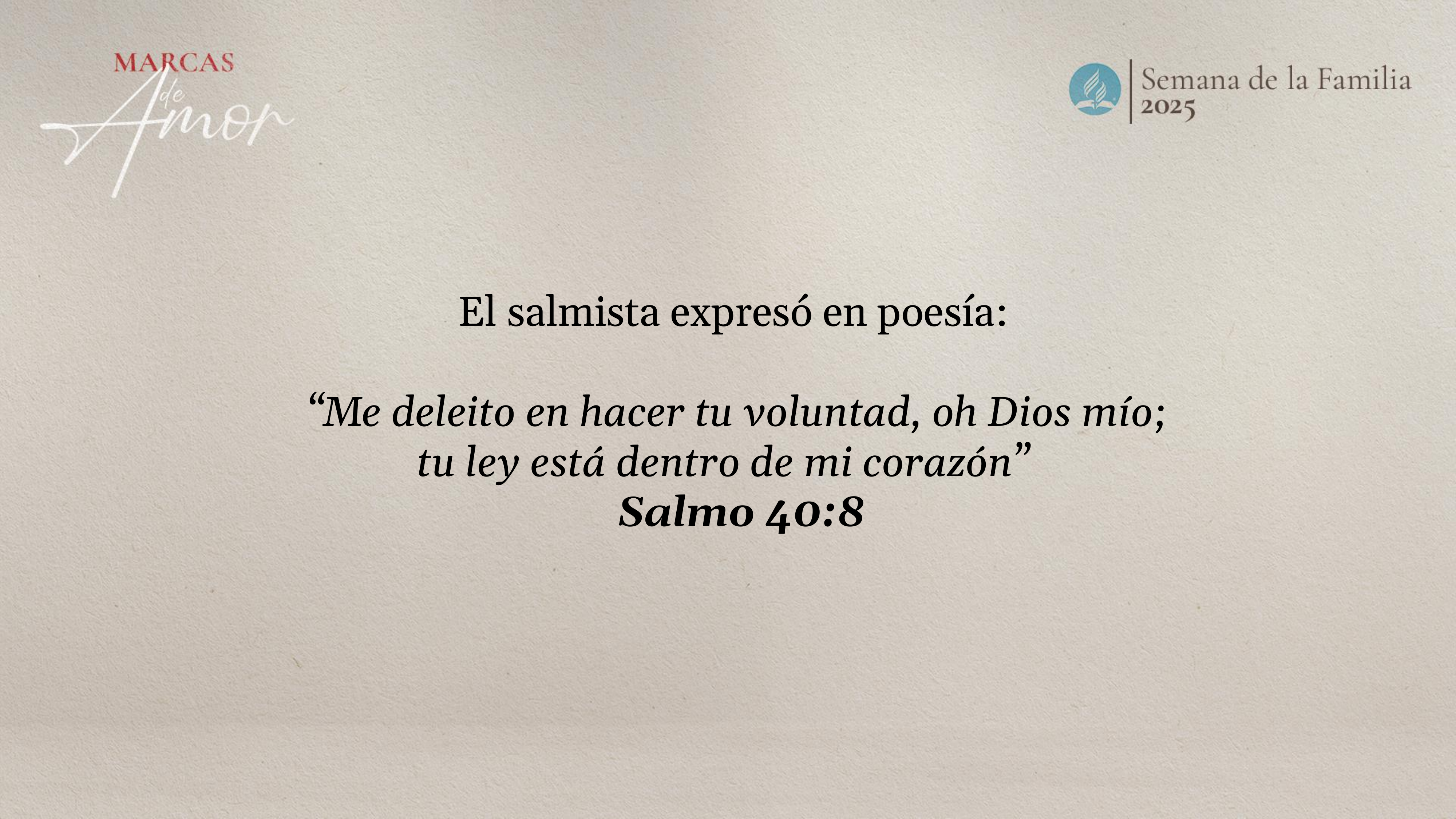

El salmista expresó en poesía:

“Me deleito en hacer tu voluntad, oh Dios mío; tu ley está dentro de mi corazón”
Salmo 40:8